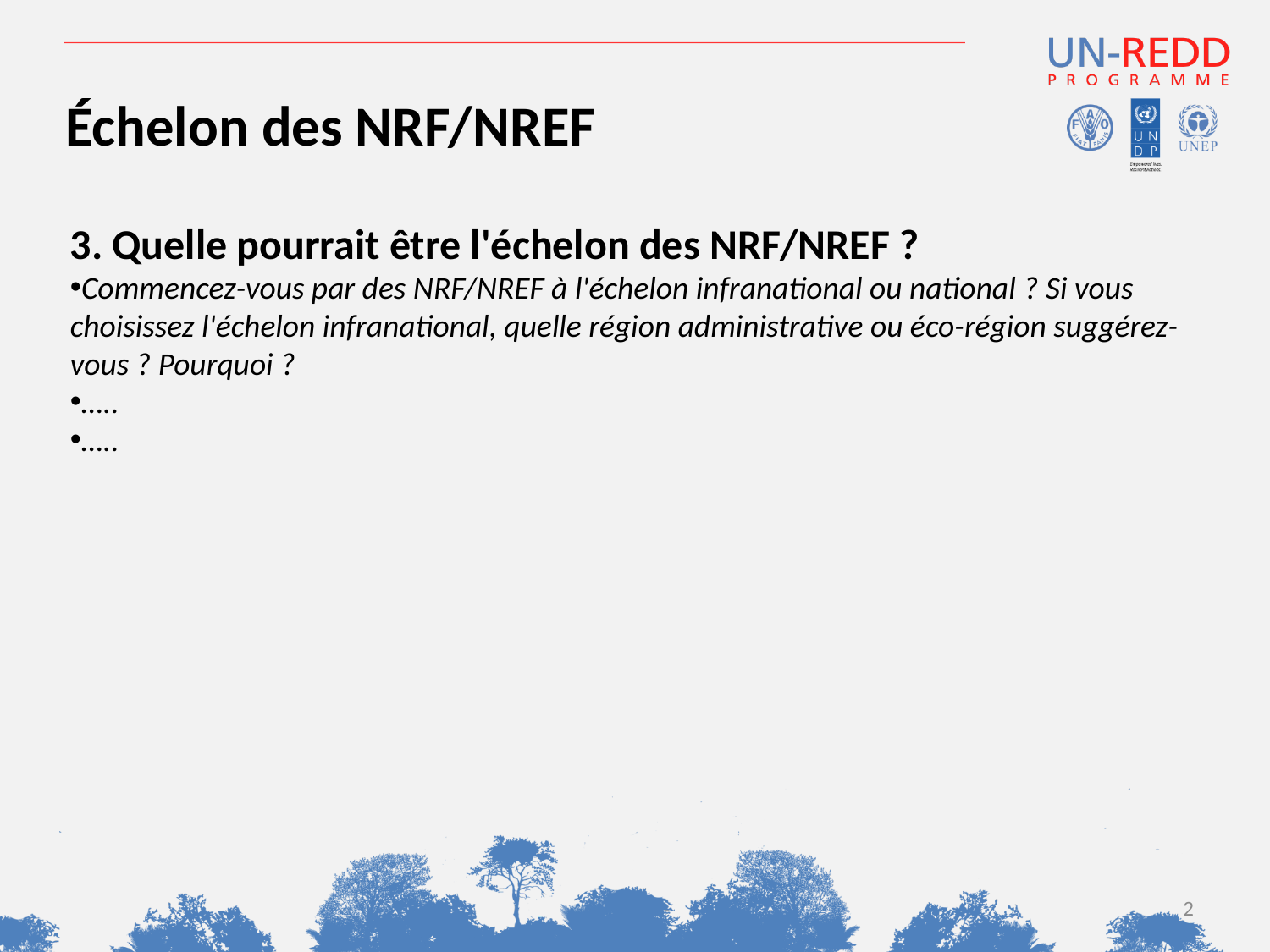

Échelon des NRF/NREF
3. Quelle pourrait être l'échelon des NRF/NREF ?
Commencez-vous par des NRF/NREF à l'échelon infranational ou national ? Si vous choisissez l'échelon infranational, quelle région administrative ou éco-région suggérez-vous ? Pourquoi ?
…..
…..

2